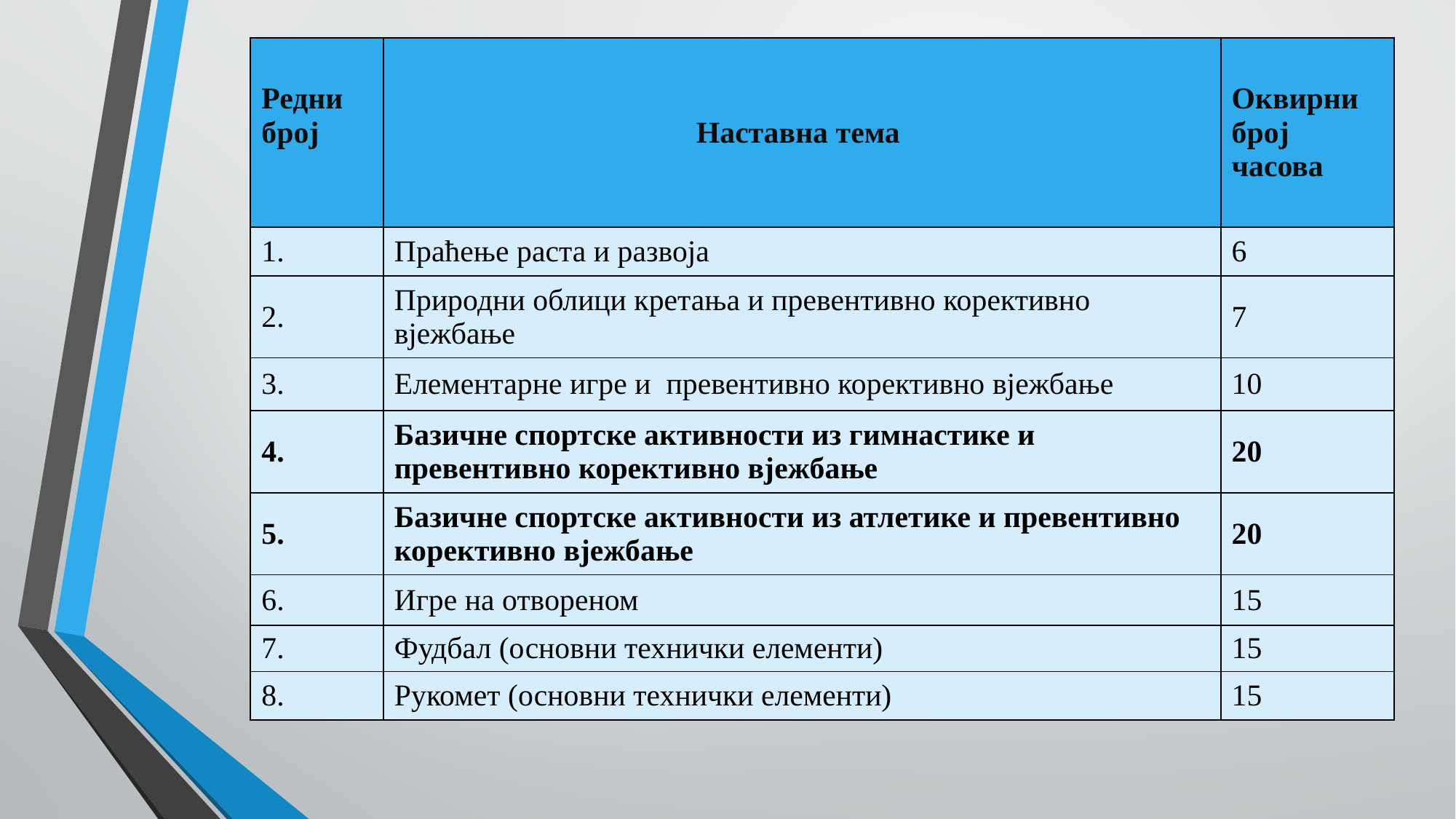

| Редни број | Наставна тема | Оквирни број часова |
| --- | --- | --- |
| 1. | Праћење раста и развоја | 6 |
| 2. | Природни облици кретања и превентивно корективно вјежбање | 7 |
| 3. | Елементарне игре и  превентивно корективно вјежбање | 10 |
| 4. | Базичне спортске активности из гимнастике и превентивно корективно вјежбање | 20 |
| 5. | Базичне спортске активности из атлетике и превентивно корективно вјежбање | 20 |
| 6. | Игре на отвореном | 15 |
| 7. | Фудбал (основни технички елементи) | 15 |
| 8. | Рукомет (основни технички елементи) | 15 |